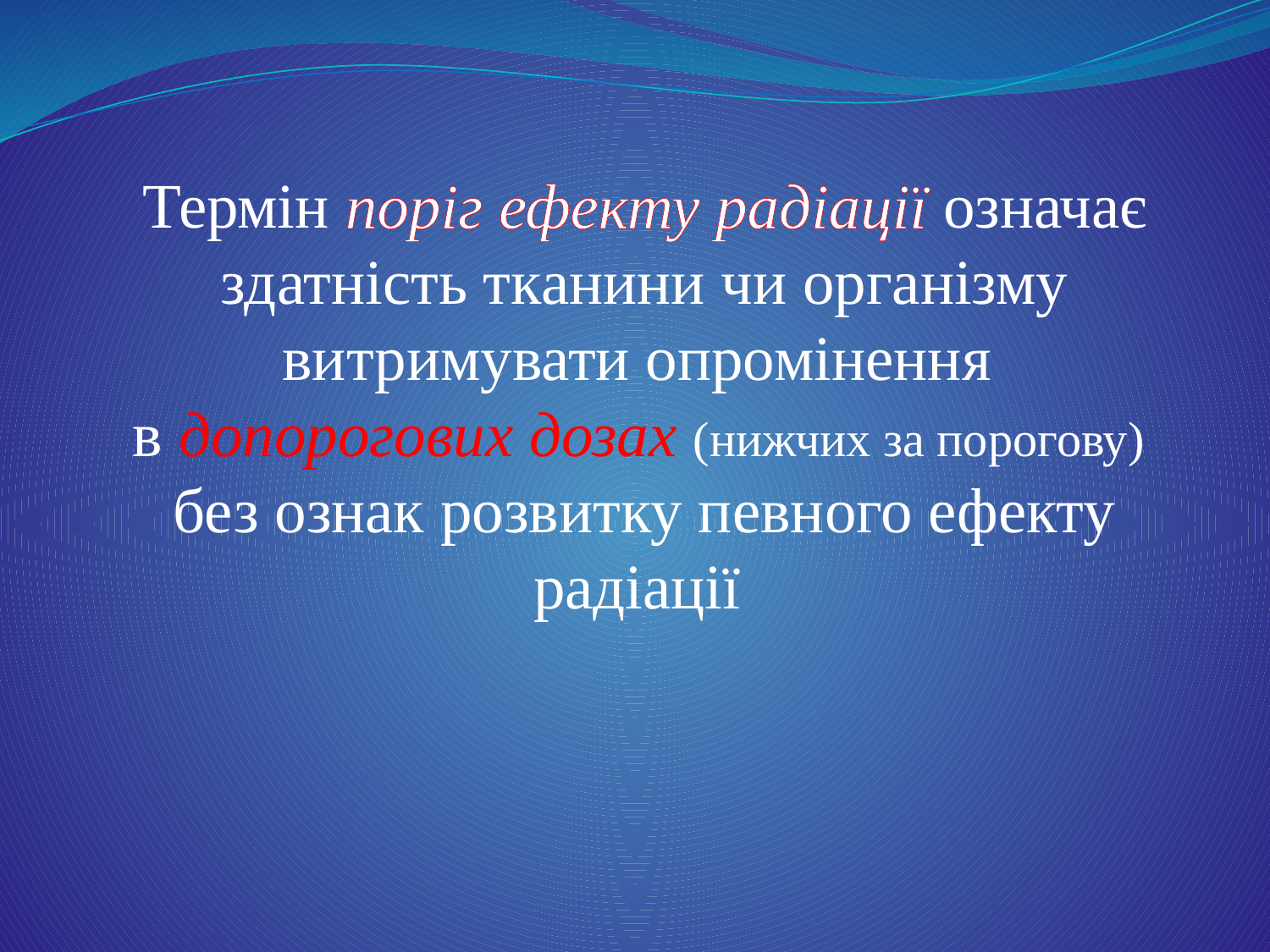

Термін поріг ефекту радіації означає здатність тканини чи організму витримувати опромінення
в допорогових дозах (нижчих за порогову)
без ознак розвитку певного ефекту радіації